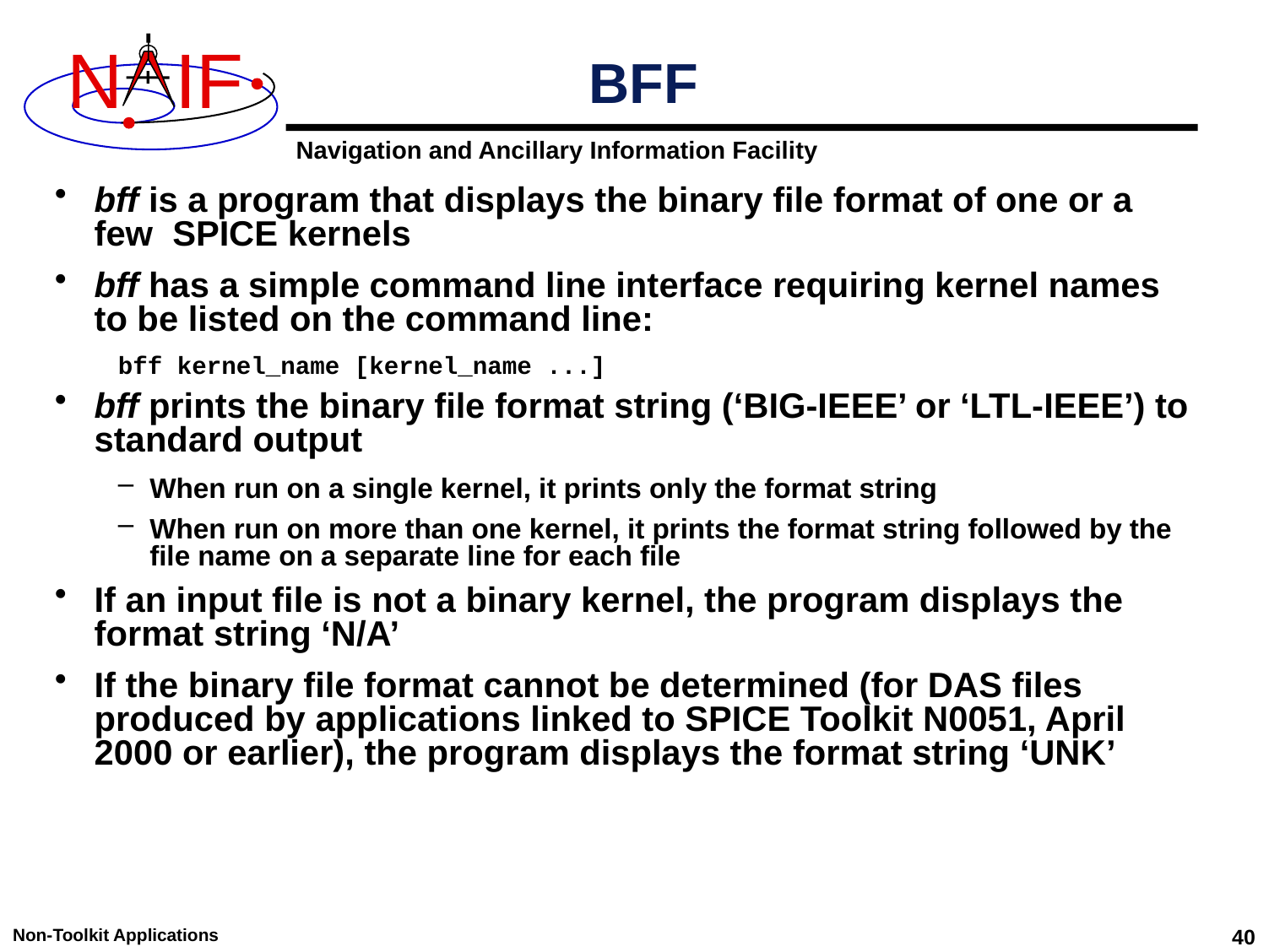

# BFF
bff is a program that displays the binary file format of one or a few  SPICE kernels
bff has a simple command line interface requiring kernel names to be listed on the command line:
bff kernel_name [kernel_name ...]
bff prints the binary file format string (‘BIG-IEEE’ or ‘LTL-IEEE’) to standard output
When run on a single kernel, it prints only the format string
When run on more than one kernel, it prints the format string followed by the file name on a separate line for each file
If an input file is not a binary kernel, the program displays the format string ‘N/A’
If the binary file format cannot be determined (for DAS files produced by applications linked to SPICE Toolkit N0051, April 2000 or earlier), the program displays the format string ‘UNK’

Non-Toolkit Applications
40